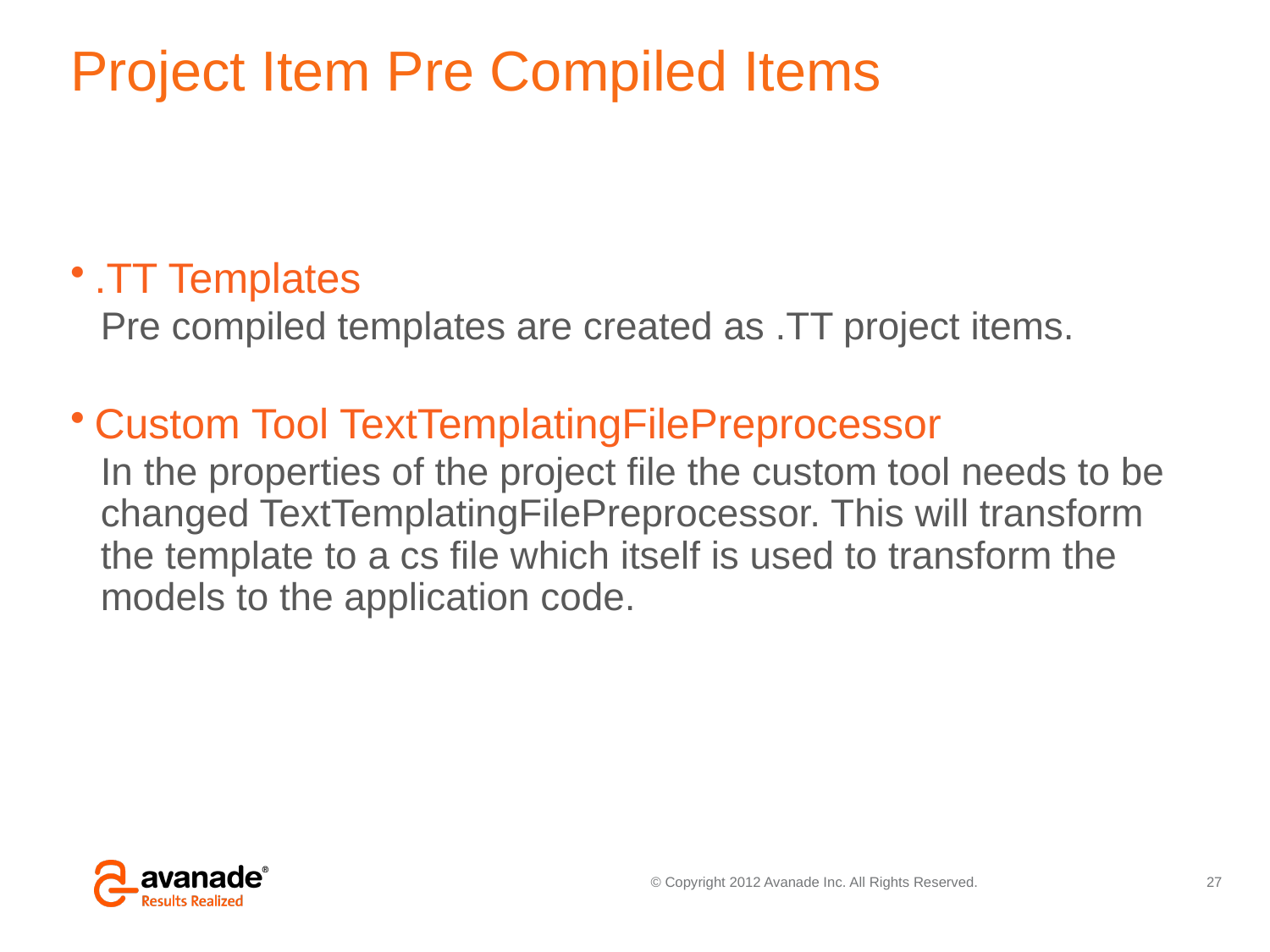

# Project Item Pre Compiled Items

.TT Templates
Pre compiled templates are created as .TT project items.

Custom Tool TextTemplatingFilePreprocessor
In the properties of the project file the custom tool needs to be changed TextTemplatingFilePreprocessor. This will transform the template to a cs file which itself is used to transform the models to the application code.
27